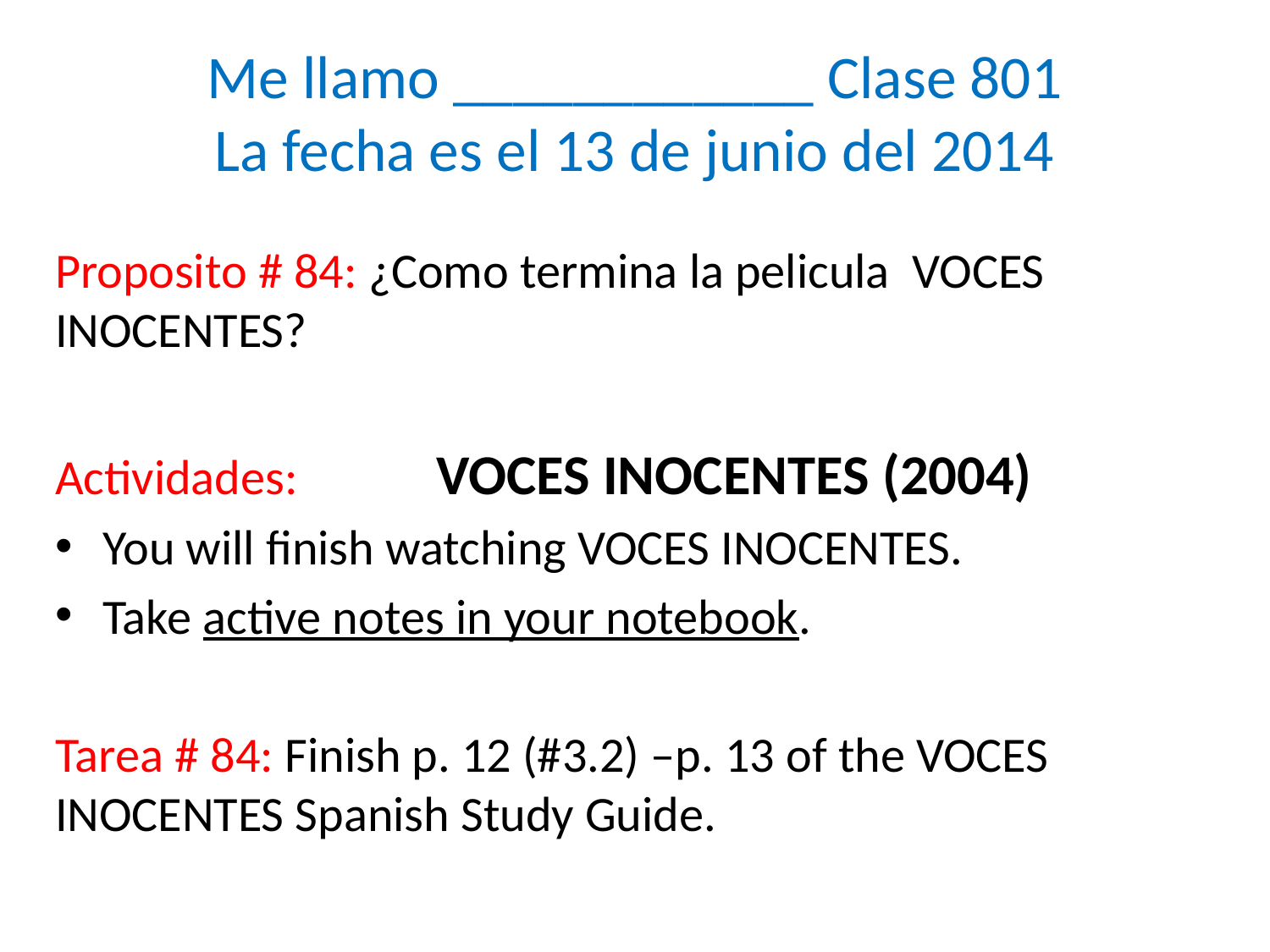

# Me llamo ____________ Clase 801 La fecha es el 13 de junio del 2014
Proposito # 84: ¿Como termina la pelicula  VOCES INOCENTES?

Actividades: 	VOCES INOCENTES (2004)
You will finish watching VOCES INOCENTES.
Take active notes in your notebook.

Tarea # 84: Finish p. 12 (#3.2) –p. 13 of the VOCES INOCENTES Spanish Study Guide.